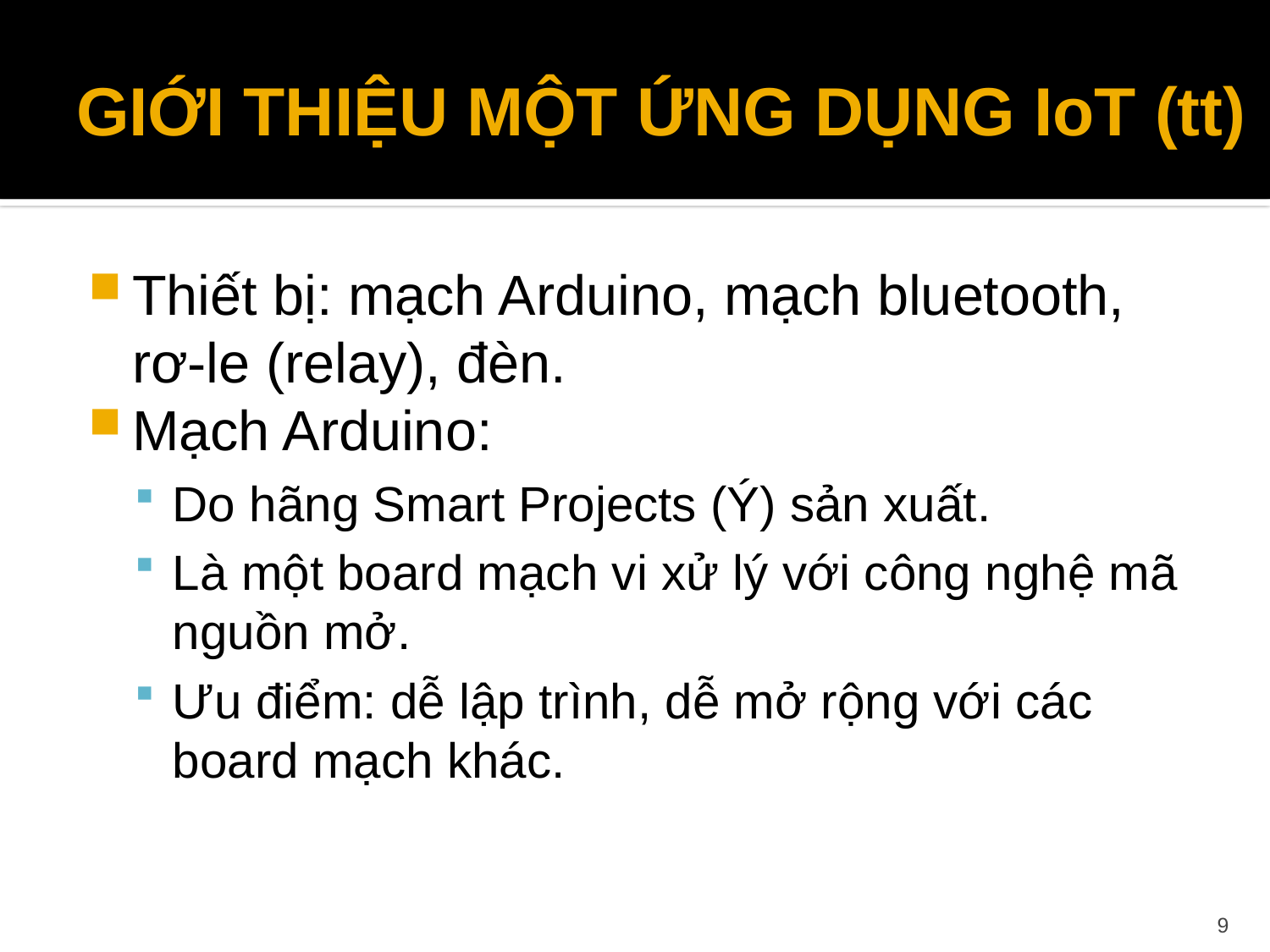

# GIỚI THIỆU MỘT ỨNG DỤNG IoT (tt)
Thiết bị: mạch Arduino, mạch bluetooth, rơ-le (relay), đèn.
Mạch Arduino:
Do hãng Smart Projects (Ý) sản xuất.
Là một board mạch vi xử lý với công nghệ mã nguồn mở.
Ưu điểm: dễ lập trình, dễ mở rộng với các board mạch khác.

9